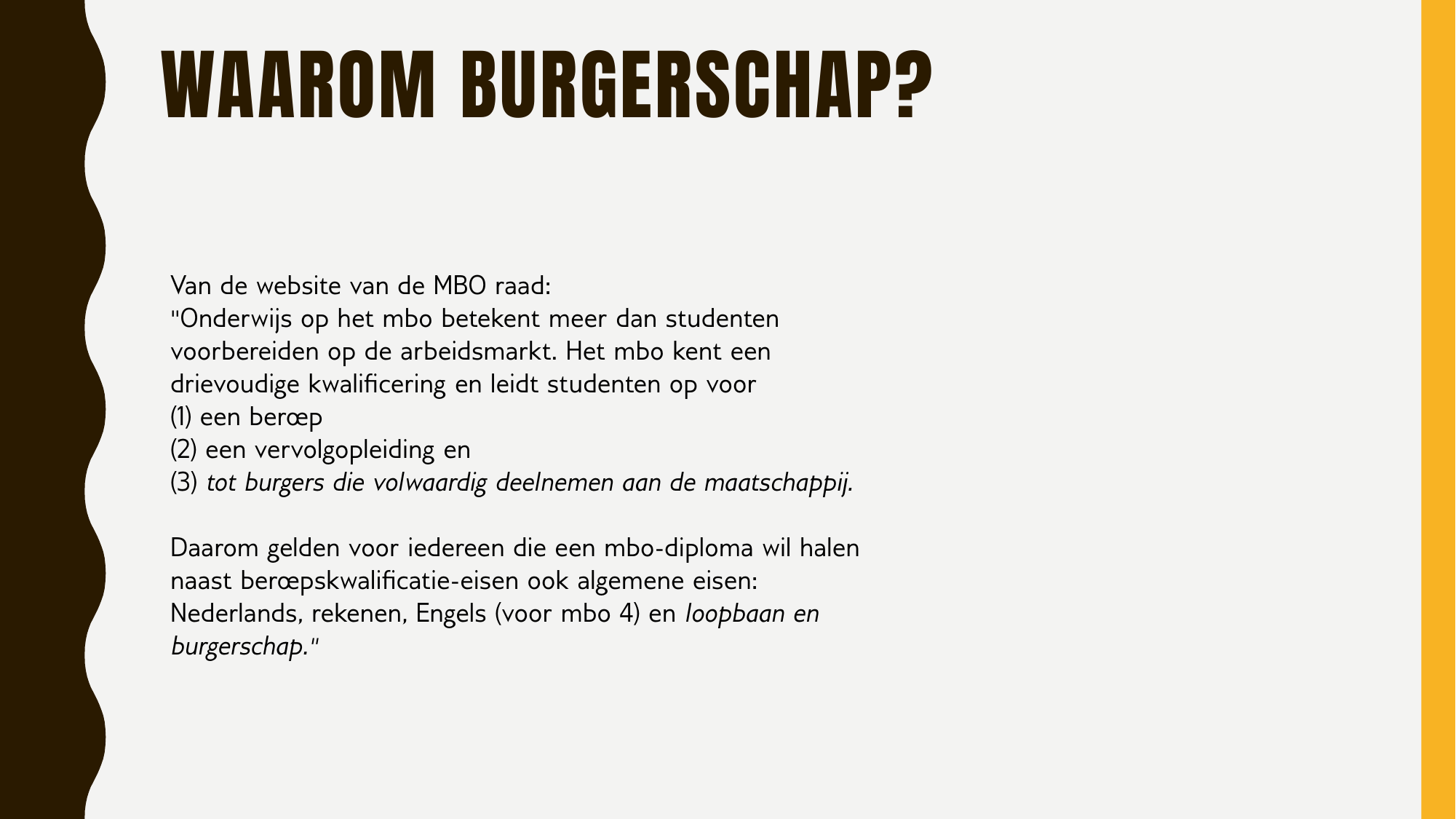

# Waarom Burgerschap?

Van de website van de MBO raad:
"Onderwijs op het mbo betekent meer dan studenten voorbereiden op de arbeidsmarkt. Het mbo kent een drievoudige kwalificering en leidt studenten op voor
(1) een beroep
(2) een vervolgopleiding en
(3) tot burgers die volwaardig deelnemen aan de maatschappij. 
Daarom gelden voor iedereen die een mbo-diploma wil halen naast beroepskwalificatie-eisen ook algemene eisen: Nederlands, rekenen, Engels (voor mbo 4) en loopbaan en burgerschap."